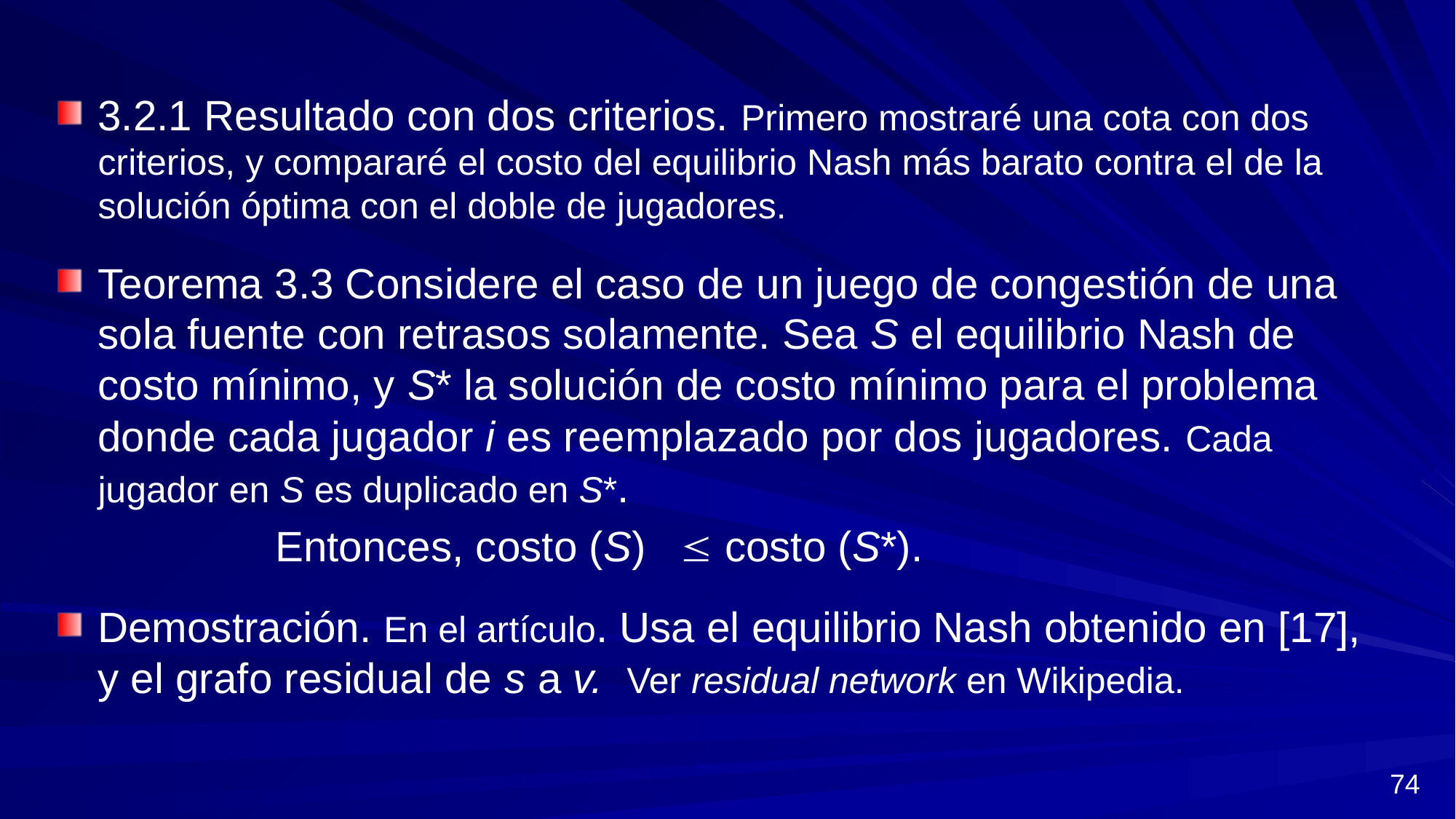

3.2.1 Resultado con dos criterios. Primero mostraré una cota con dos criterios, y compararé el costo del equilibrio Nash más barato contra el de la solución óptima con el doble de jugadores.

Teorema 3.3 Considere el caso de un juego de congestión de una sola fuente con retrasos solamente. Sea S el equilibrio Nash de costo mínimo, y S* la solución de costo mínimo para el problema donde cada jugador i es reemplazado por dos jugadores. Cada jugador en S es duplicado en S*.
		Entonces, costo (S)  ≤ costo (S*).

Demostración. En el artículo. Usa el equilibrio Nash obtenido en [17], y el grafo residual de s a v.  Ver residual network en Wikipedia.
74